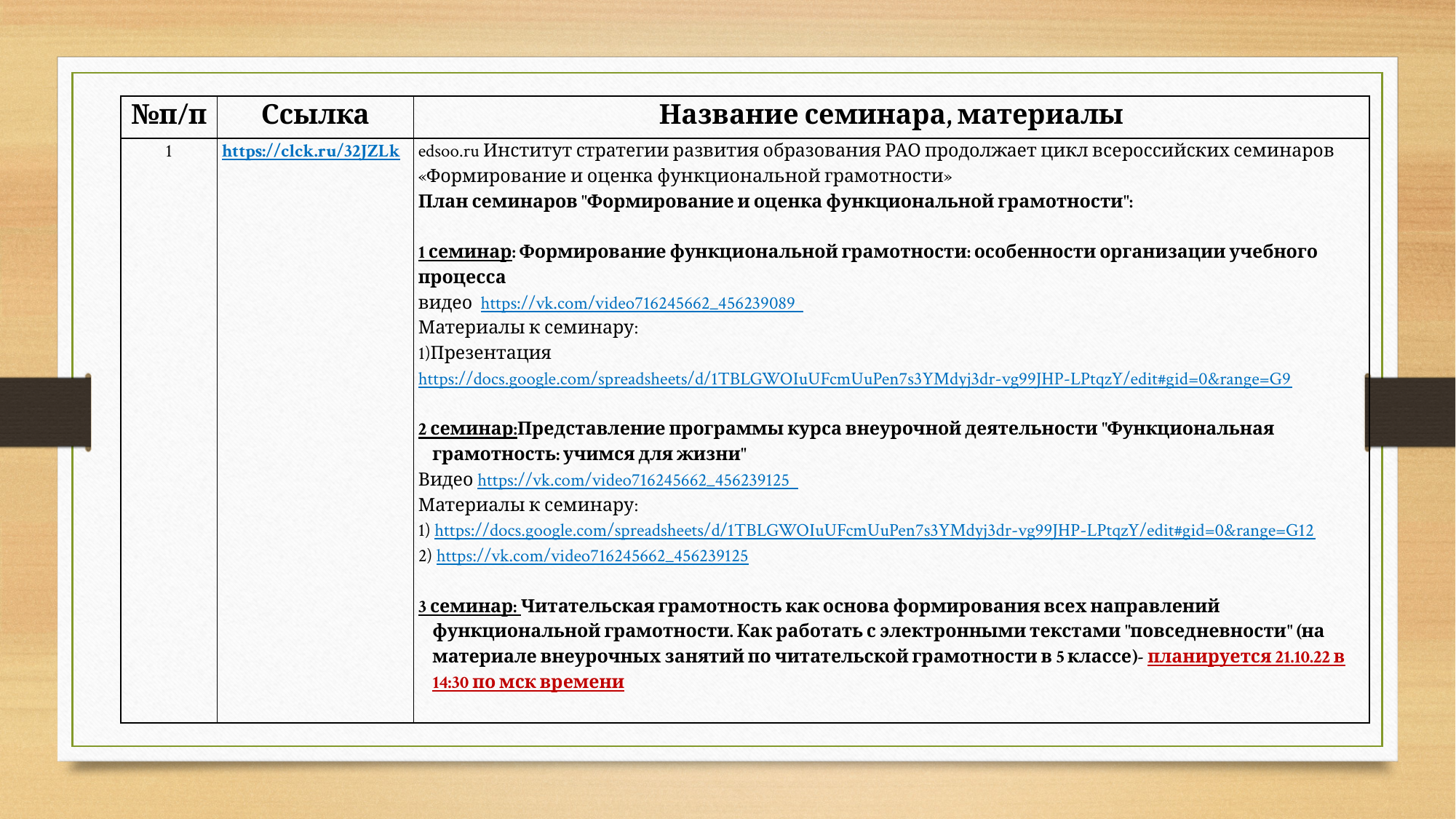

| №п/п | Ссылка | Название семинара, материалы |
| --- | --- | --- |
| 1 | https://clck.ru/32JZLk | edsoo.ru Институт стратегии развития образования РАО продолжает цикл всероссийских семинаров «Формирование и оценка функциональной грамотности» План семинаров "Формирование и оценка функциональной грамотности":   1 семинар: Формирование функциональной грамотности: особенности организации учебного процесса видео https://vk.com/video716245662\_456239089 Материалы к семинару: 1)Презентация https://docs.google.com/spreadsheets/d/1TBLGWOIuUFcmUuPen7s3YMdyj3dr-vg99JHP-LPtqzY/edit#gid=0&range=G9   2 семинар:Представление программы курса внеурочной деятельности "Функциональная грамотность: учимся для жизни" Видео https://vk.com/video716245662\_456239125 Материалы к семинару: 1) https://docs.google.com/spreadsheets/d/1TBLGWOIuUFcmUuPen7s3YMdyj3dr-vg99JHP-LPtqzY/edit#gid=0&range=G12   2) https://vk.com/video716245662\_456239125   3 семинар: Читательская грамотность как основа формирования всех направлений функциональной грамотности. Как работать с электронными текстами "повседневности" (на материале внеурочных занятий по читательской грамотности в 5 классе)- планируется 21.10.22 в 14:30 по мск времени |